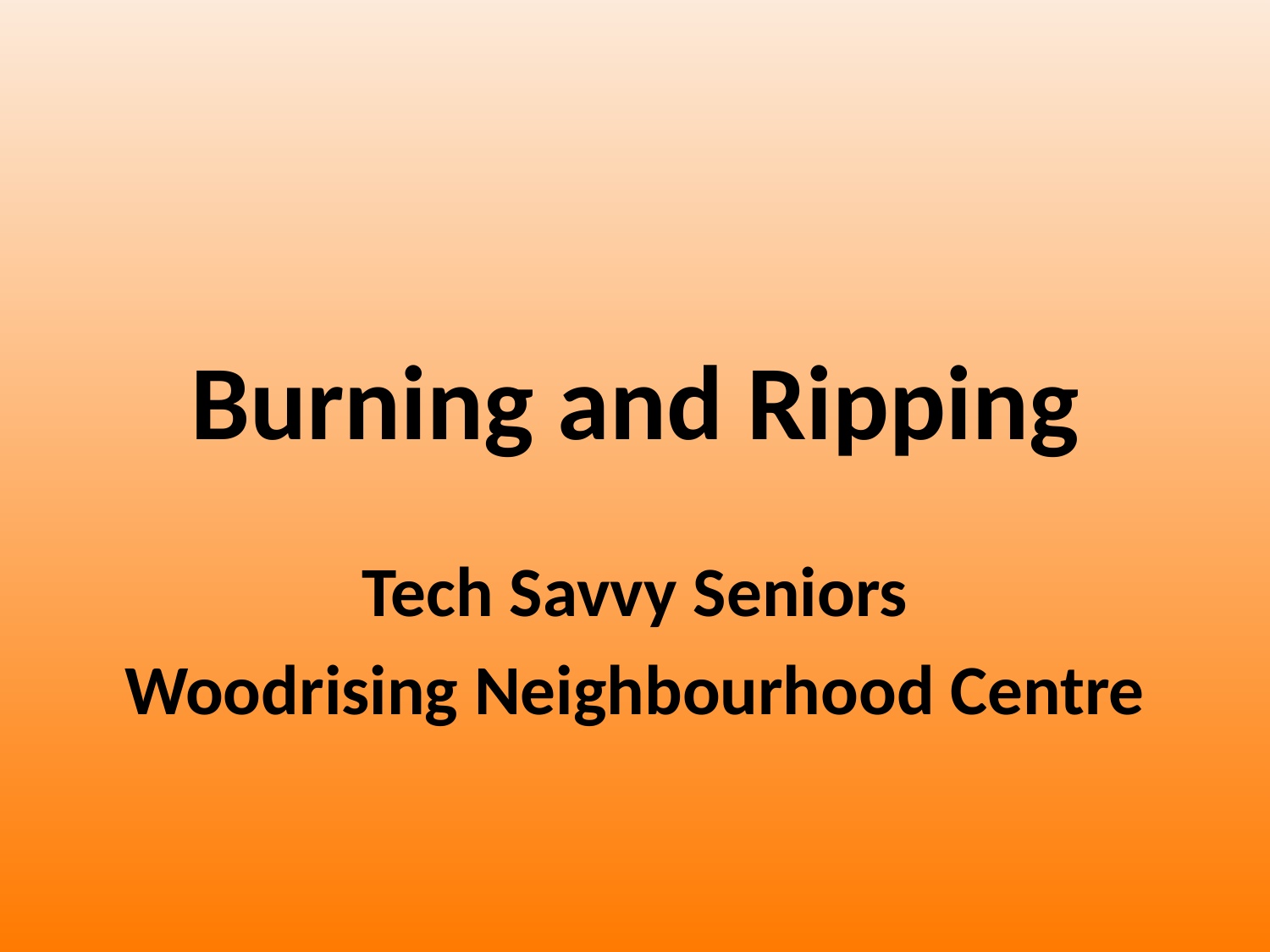

# Burning and Ripping
Tech Savvy Seniors
Woodrising Neighbourhood Centre